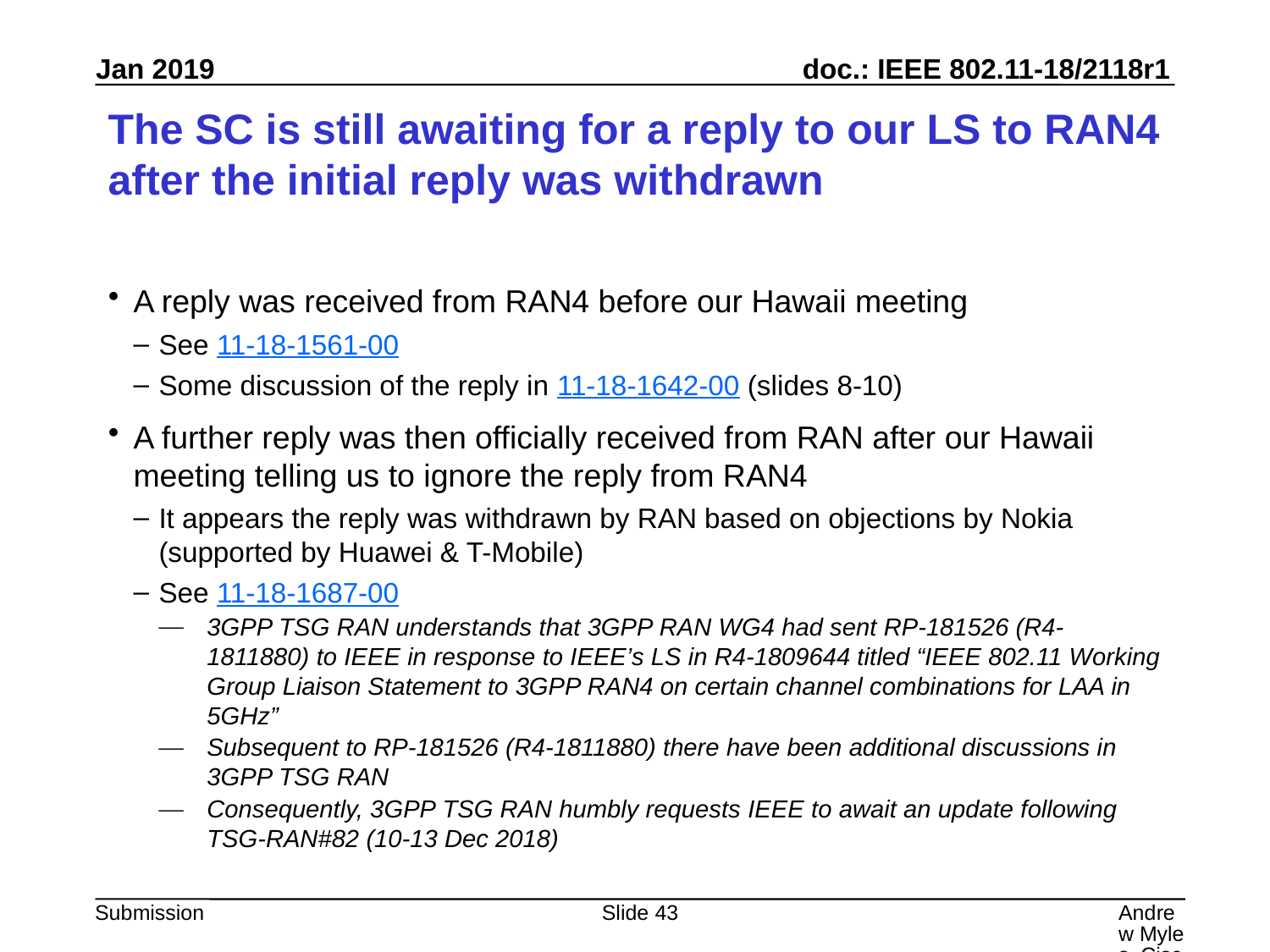

# The SC is still awaiting for a reply to our LS to RAN4 after the initial reply was withdrawn
A reply was received from RAN4 before our Hawaii meeting
See 11-18-1561-00
Some discussion of the reply in 11-18-1642-00 (slides 8-10)
A further reply was then officially received from RAN after our Hawaii meeting telling us to ignore the reply from RAN4
It appears the reply was withdrawn by RAN based on objections by Nokia (supported by Huawei & T-Mobile)
See 11-18-1687-00
3GPP TSG RAN understands that 3GPP RAN WG4 had sent RP-181526 (R4-1811880) to IEEE in response to IEEE’s LS in R4-1809644 titled “IEEE 802.11 Working Group Liaison Statement to 3GPP RAN4 on certain channel combinations for LAA in 5GHz”
Subsequent to RP-181526 (R4-1811880) there have been additional discussions in 3GPP TSG RAN
Consequently, 3GPP TSG RAN humbly requests IEEE to await an update following TSG-RAN#82 (10-13 Dec 2018)

Slide 43
Andrew Myles, Cisco